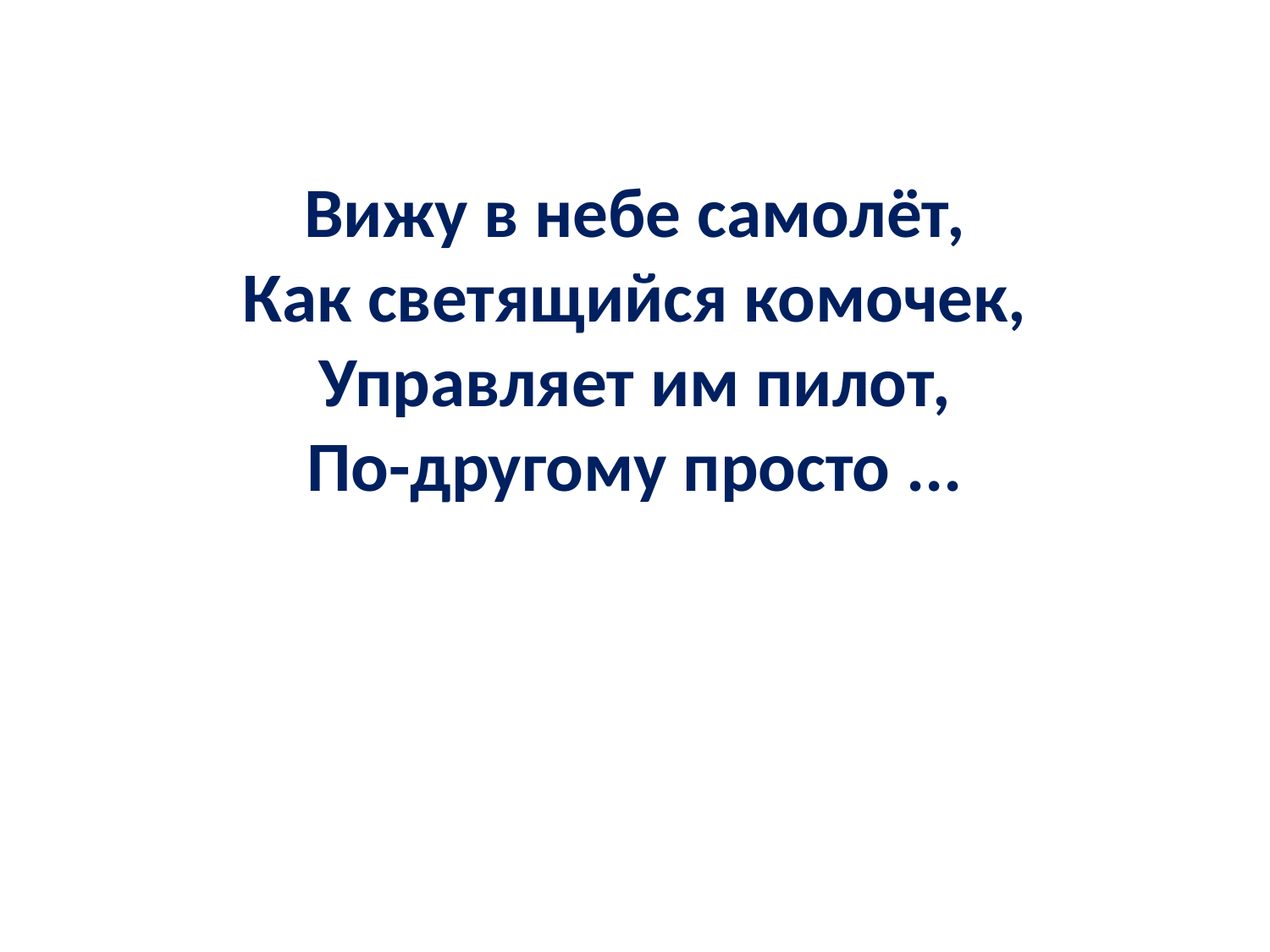

# Вижу в небе самолёт, Как светящийся комочек, Управляет им пилот, По-другому просто ...